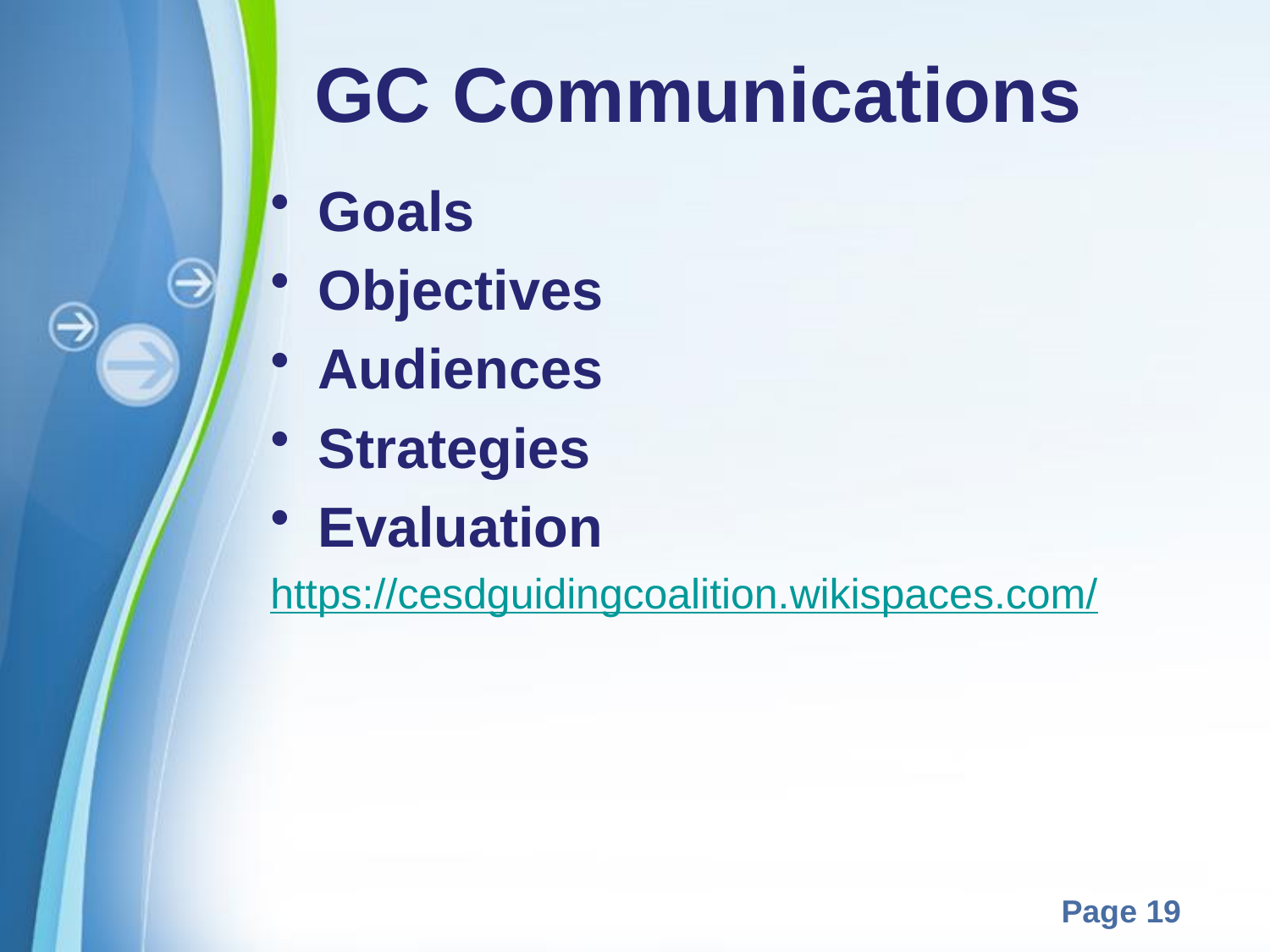

# GC Communications
Goals
Objectives
Audiences
Strategies
Evaluation
https://cesdguidingcoalition.wikispaces.com/